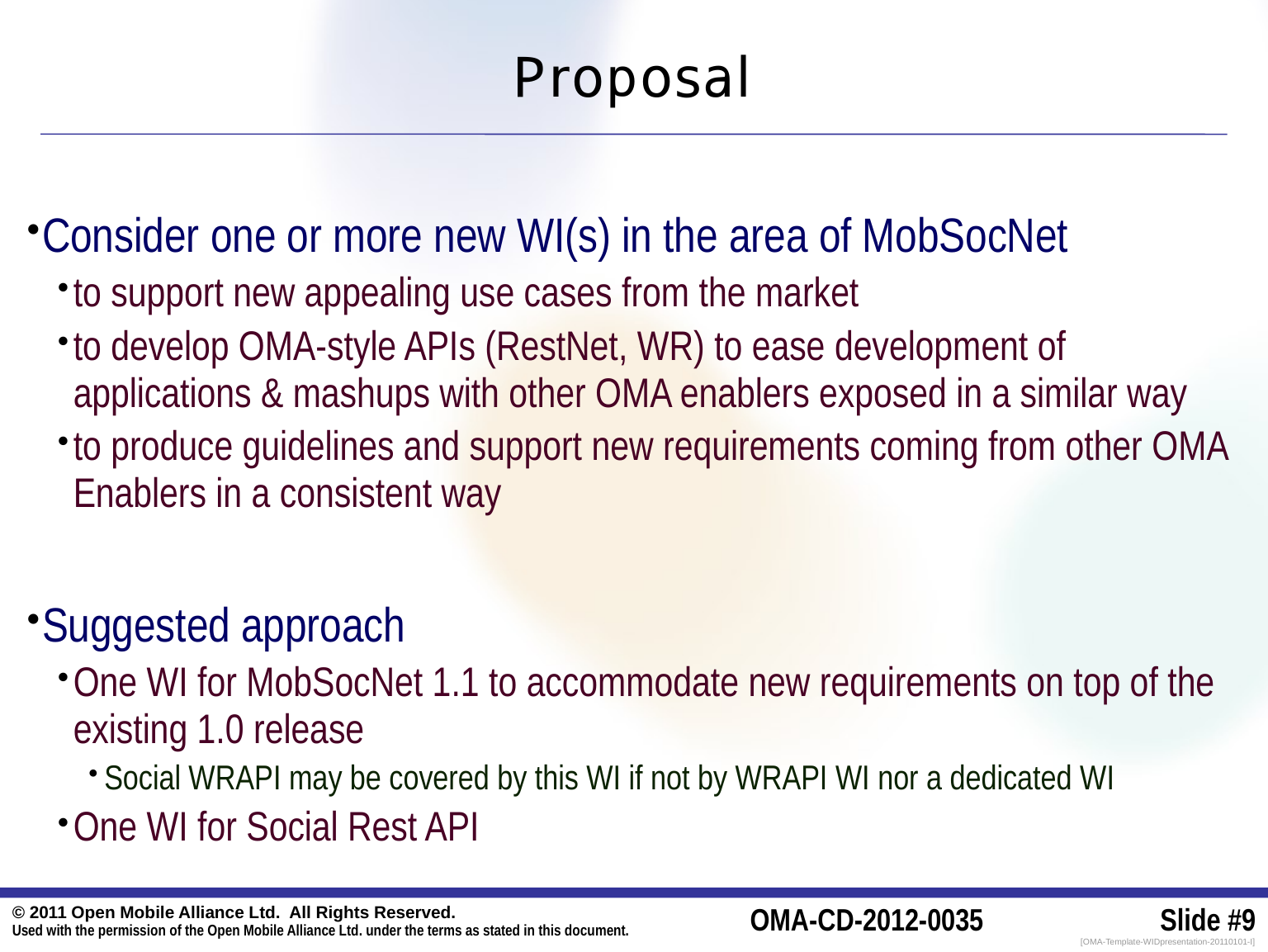

Proposal

Consider one or more new WI(s) in the area of MobSocNet
to support new appealing use cases from the market
to develop OMA-style APIs (RestNet, WR) to ease development of applications & mashups with other OMA enablers exposed in a similar way
to produce guidelines and support new requirements coming from other OMA Enablers in a consistent way

Suggested approach
One WI for MobSocNet 1.1 to accommodate new requirements on top of the existing 1.0 release
Social WRAPI may be covered by this WI if not by WRAPI WI nor a dedicated WI
One WI for Social Rest API